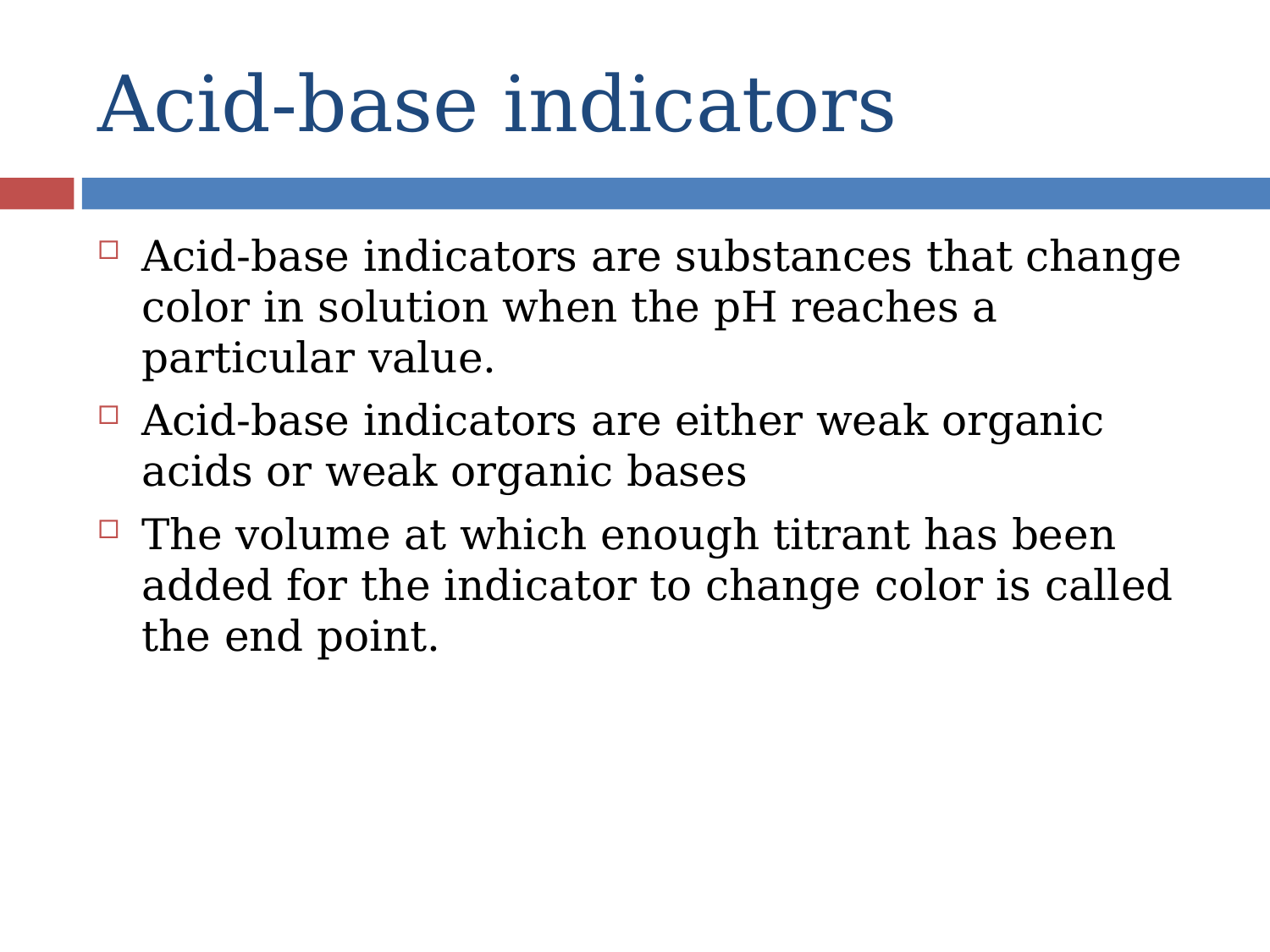

# Acid-base indicators
Acid-base indicators are substances that change color in solution when the pH reaches a particular value.
Acid-base indicators are either weak organic acids or weak organic bases
The volume at which enough titrant has been added for the indicator to change color is called the end point.